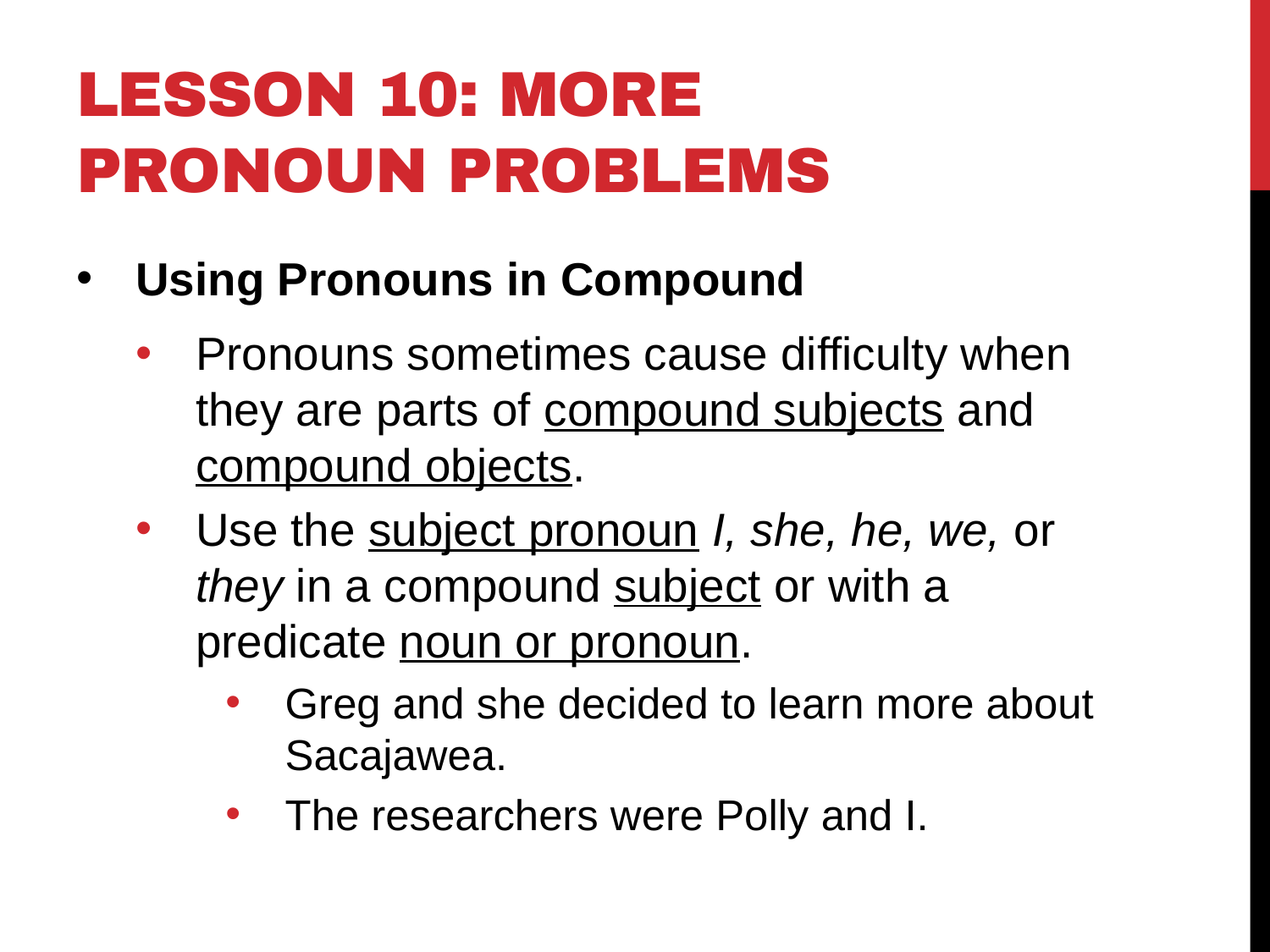

# Lesson 10: More Pronoun Problems
Using Pronouns in Compound
Pronouns sometimes cause difficulty when they are parts of compound subjects and compound objects.
Use the subject pronoun I, she, he, we, or they in a compound subject or with a predicate noun or pronoun.
Greg and she decided to learn more about Sacajawea.
The researchers were Polly and I.